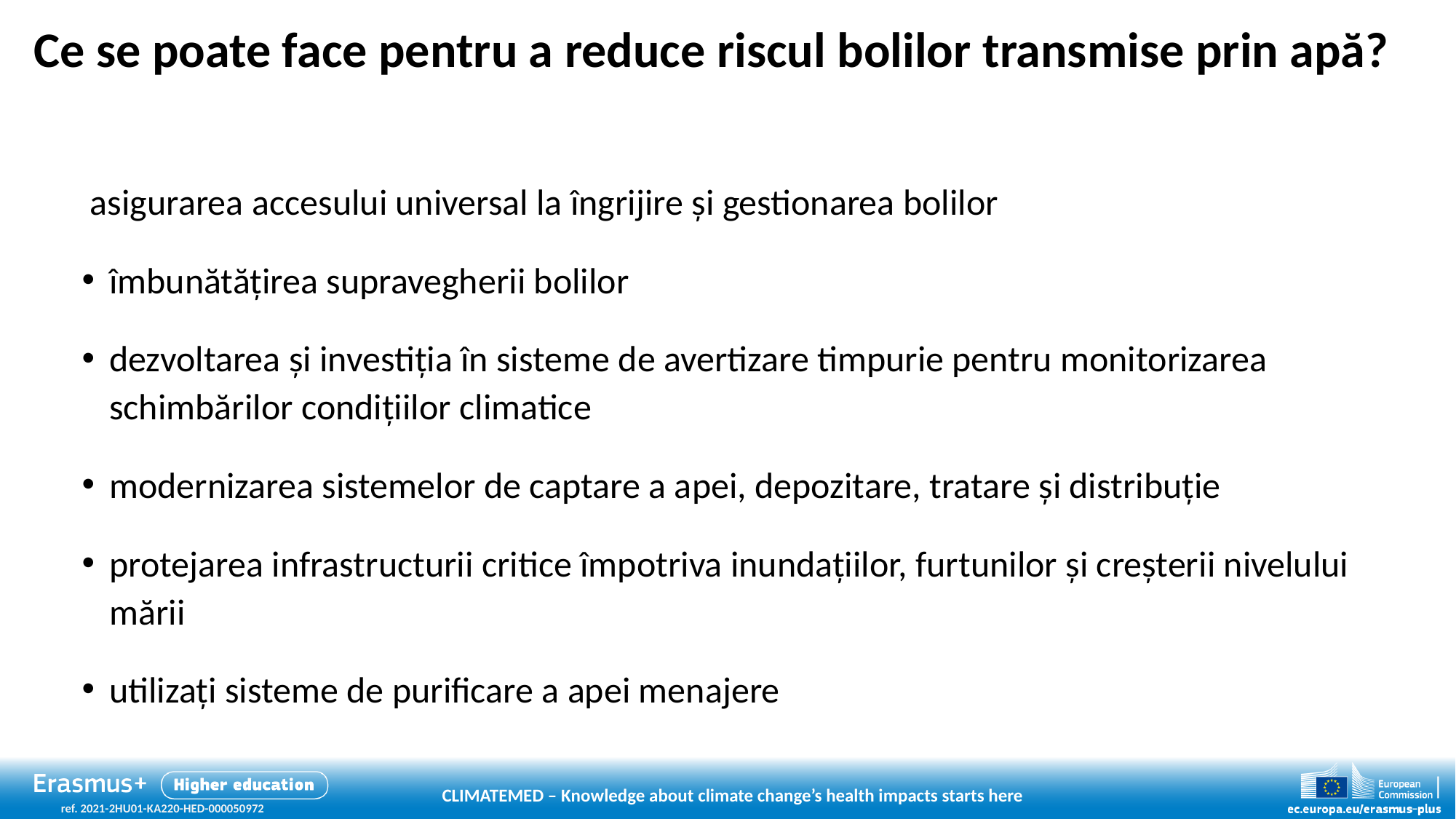

# Ce se poate face pentru a reduce riscul bolilor transmise prin apă?
 asigurarea accesului universal la îngrijire și gestionarea bolilor
îmbunătățirea supravegherii bolilor
dezvoltarea și investiția în sisteme de avertizare timpurie pentru monitorizarea schimbărilor condițiilor climatice
modernizarea sistemelor de captare a apei, depozitare, tratare și distribuție
protejarea infrastructurii critice împotriva inundațiilor, furtunilor și creșterii nivelului mării
utilizați sisteme de purificare a apei menajere